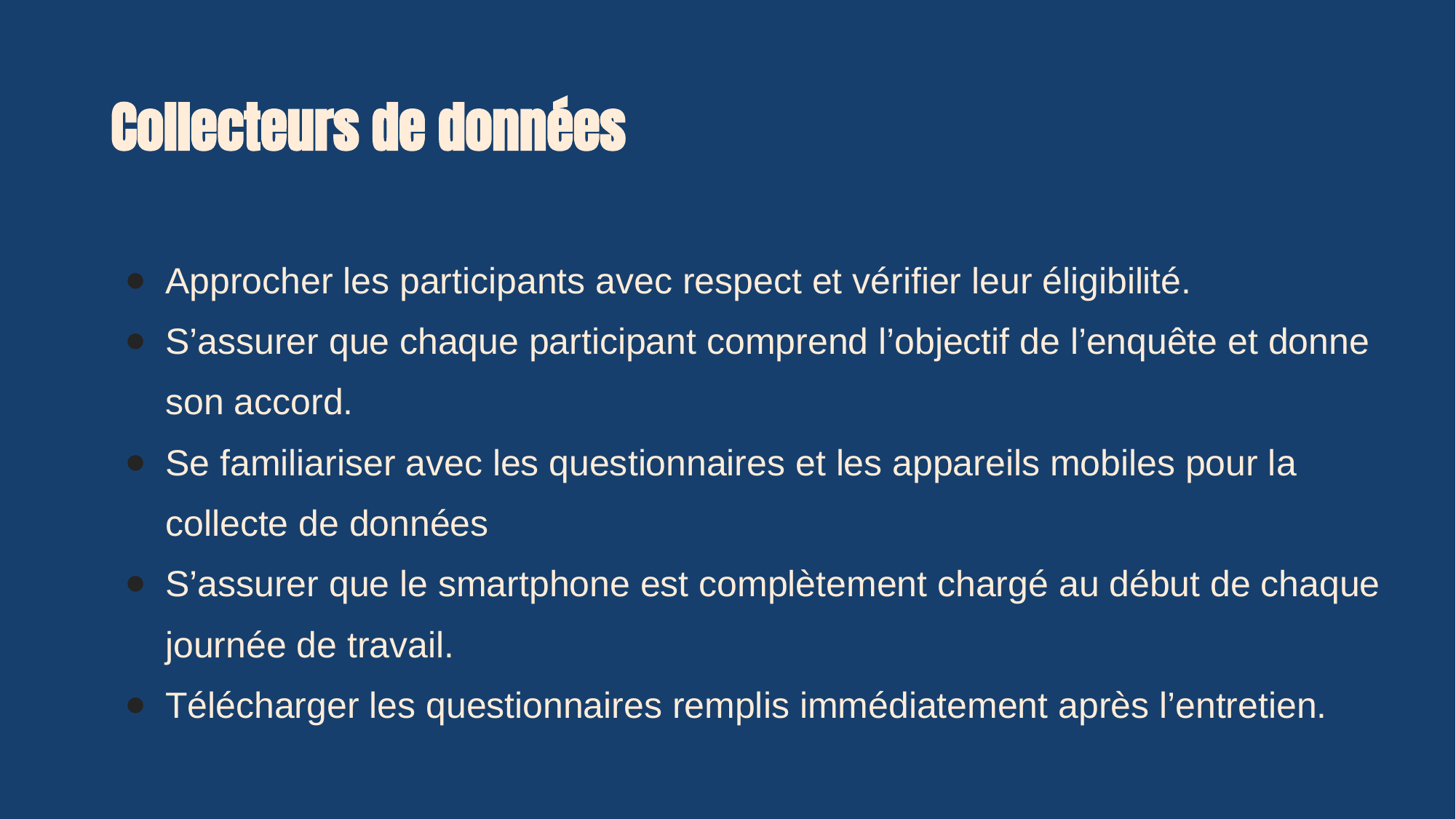

# Collecteurs de données
Approcher les participants avec respect et vérifier leur éligibilité.
S’assurer que chaque participant comprend l’objectif de l’enquête et donne son accord.
Se familiariser avec les questionnaires et les appareils mobiles pour la collecte de données
S’assurer que le smartphone est complètement chargé au début de chaque journée de travail.
Télécharger les questionnaires remplis immédiatement après l’entretien.